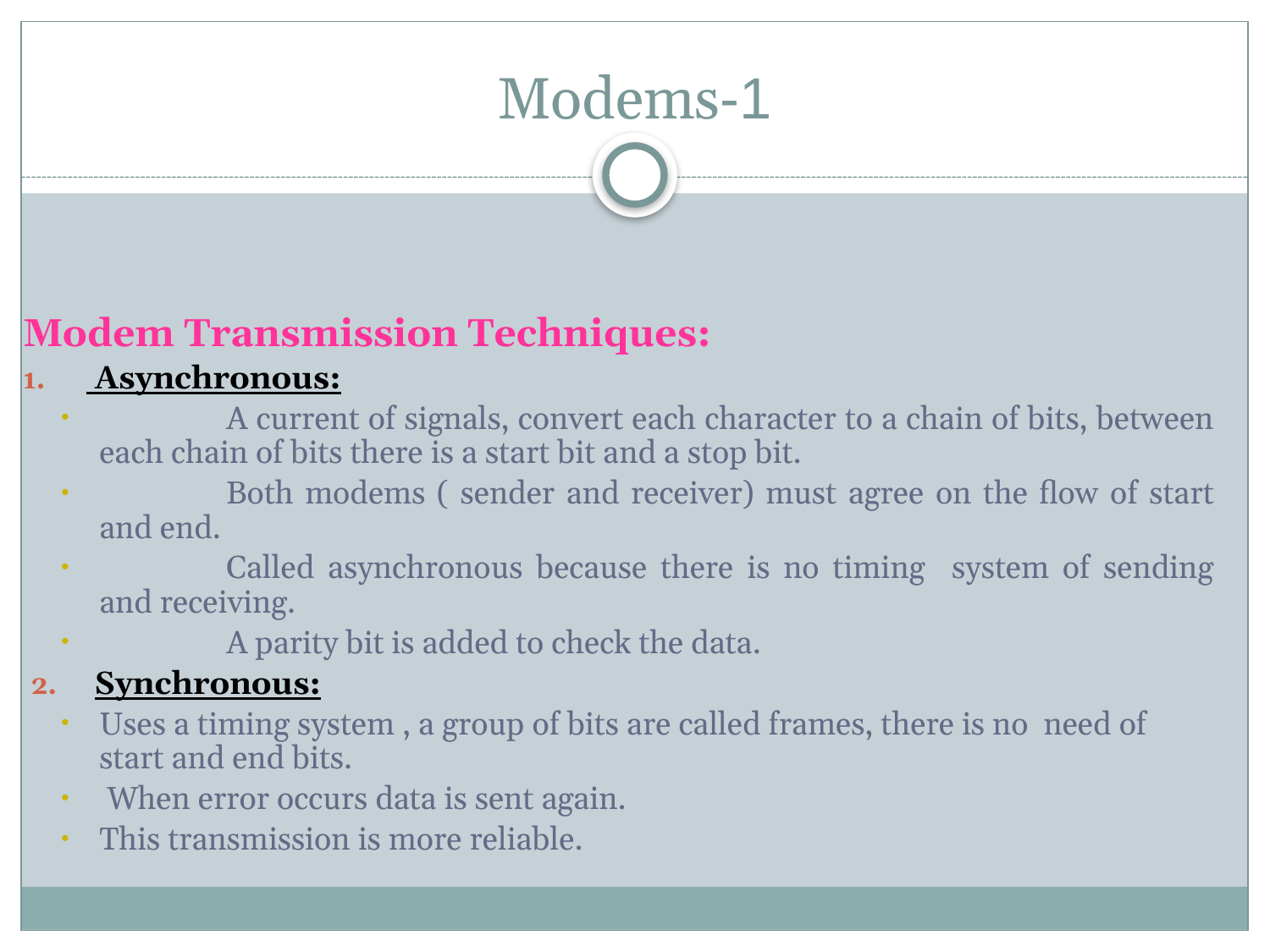

# 1-Modems
Modem Transmission Techniques:
 Asynchronous:
	A current of signals, convert each character to a chain of bits, between each chain of bits there is a start bit and a stop bit.
	Both modems ( sender and receiver) must agree on the flow of start and end.
	Called asynchronous because there is no timing  system of sending and receiving.
	A parity bit is added to check the data.
Synchronous:
Uses a timing system , a group of bits are called frames, there is no  need of start and end bits.
 When error occurs data is sent again.
This transmission is more reliable.